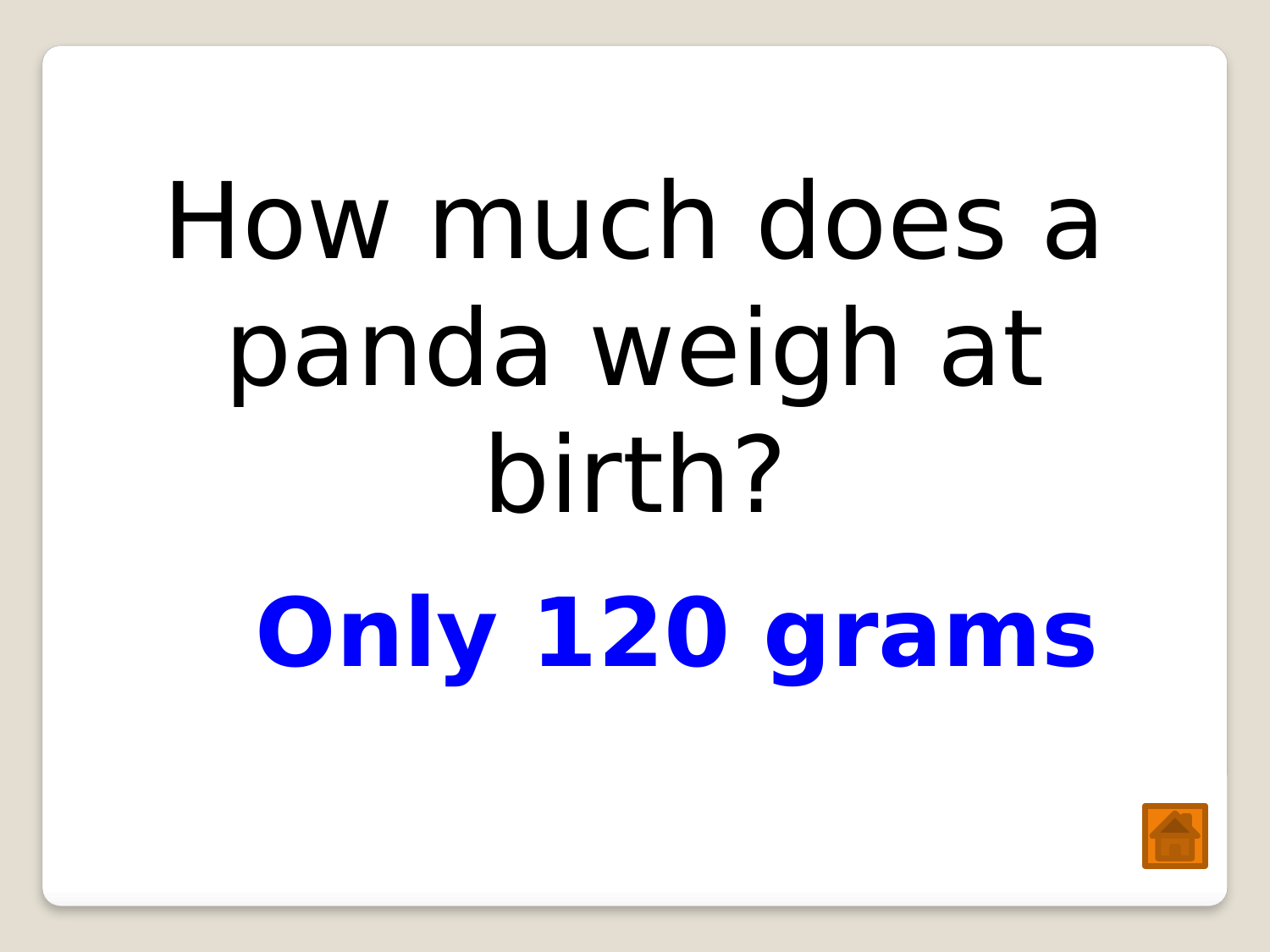

How much does a panda weigh at birth?
Only 120 grams